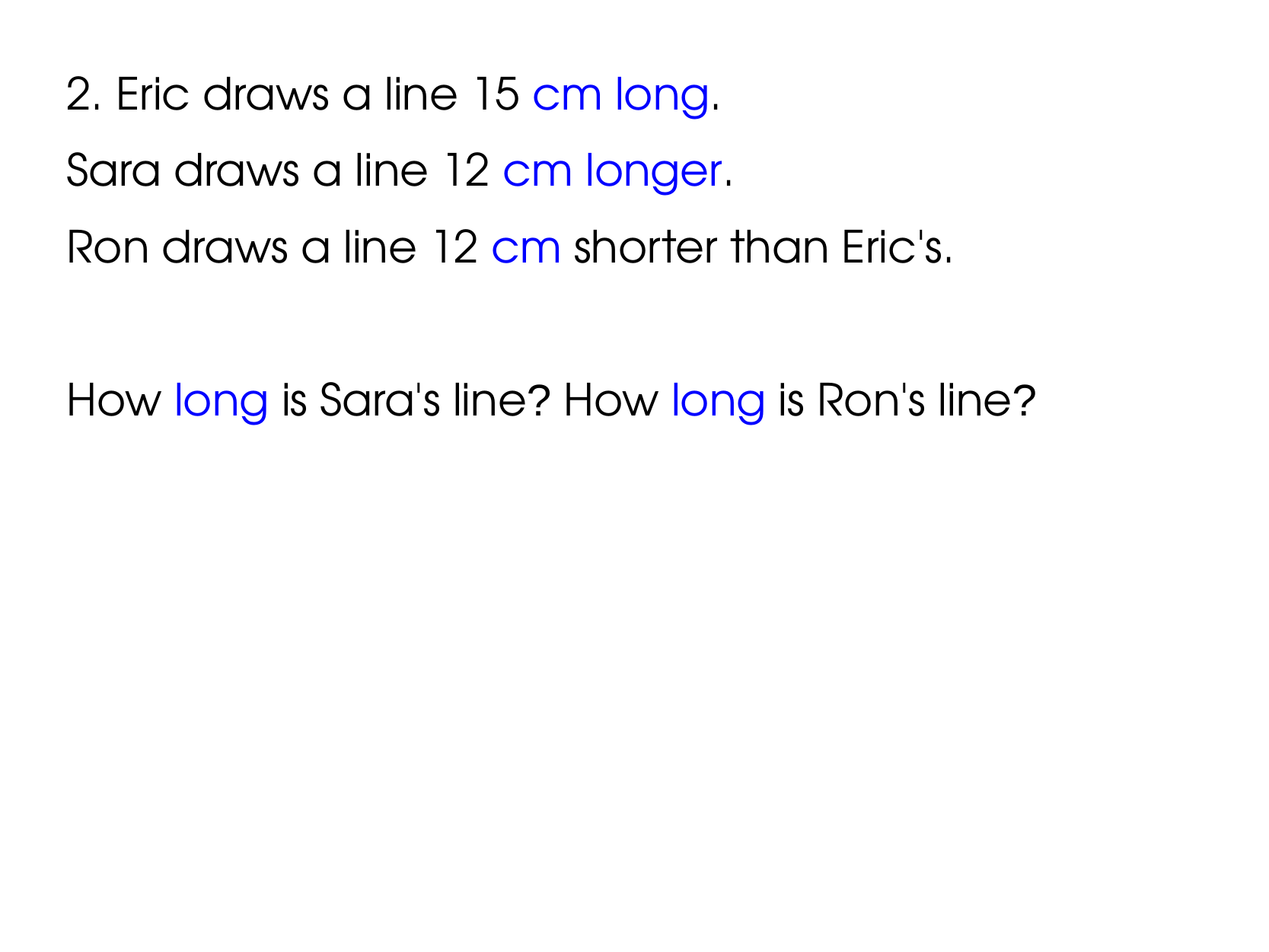

2. Eric draws a line 15 cm long.
Sara draws a line 12 cm longer.
Ron draws a line 12 cm shorter than Eric's.

How long is Sara's line? How long is Ron's line?